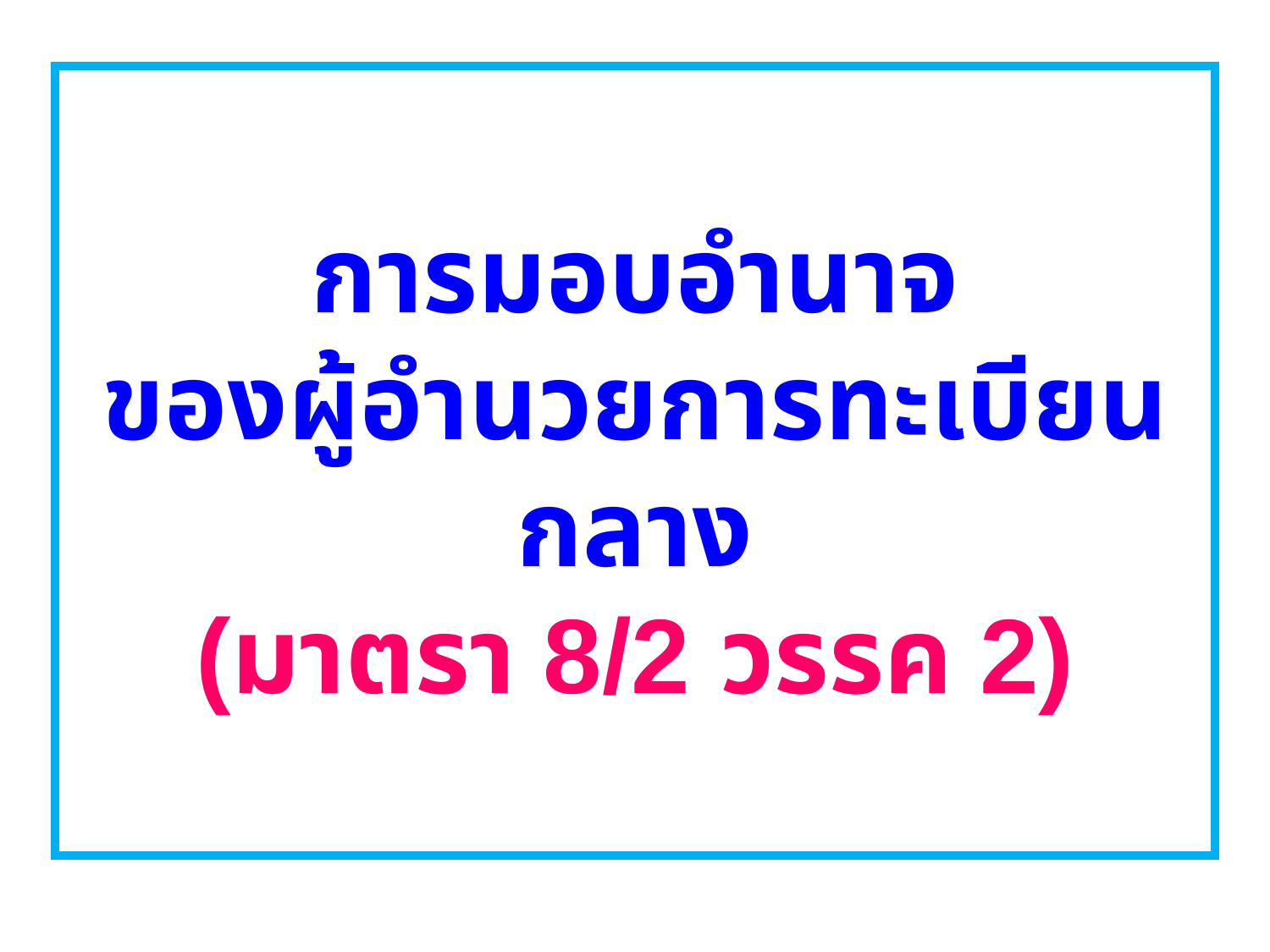

การมอบอำนาจ
ของผู้อำนวยการทะเบียนกลาง
(มาตรา 8/2 วรรค 2)